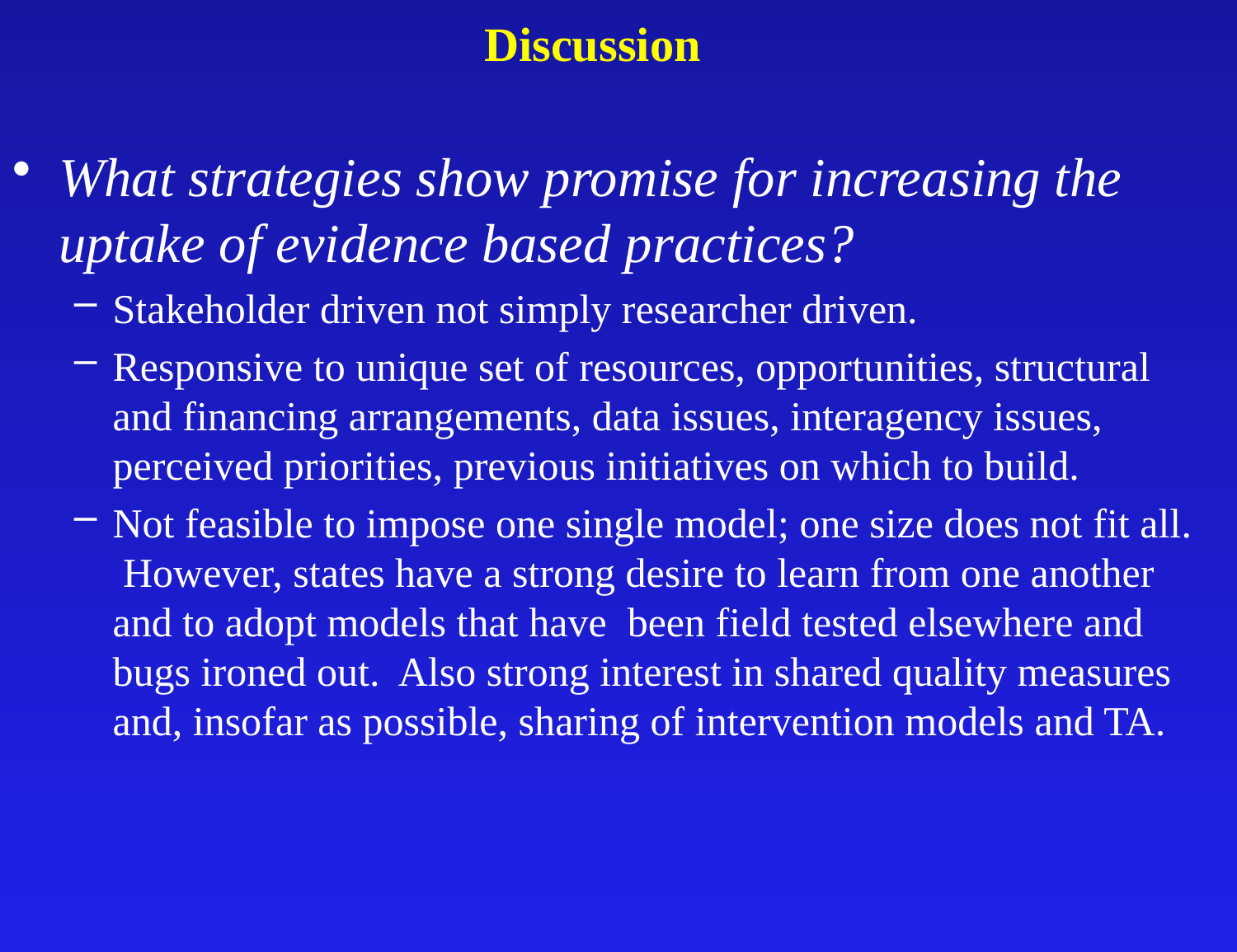

# Discussion
What strategies show promise for increasing the uptake of evidence based practices?
Stakeholder driven not simply researcher driven.
Responsive to unique set of resources, opportunities, structural and financing arrangements, data issues, interagency issues, perceived priorities, previous initiatives on which to build.
Not feasible to impose one single model; one size does not fit all.  However, states have a strong desire to learn from one another and to adopt models that have  been field tested elsewhere and bugs ironed out.  Also strong interest in shared quality measures and, insofar as possible, sharing of intervention models and TA.